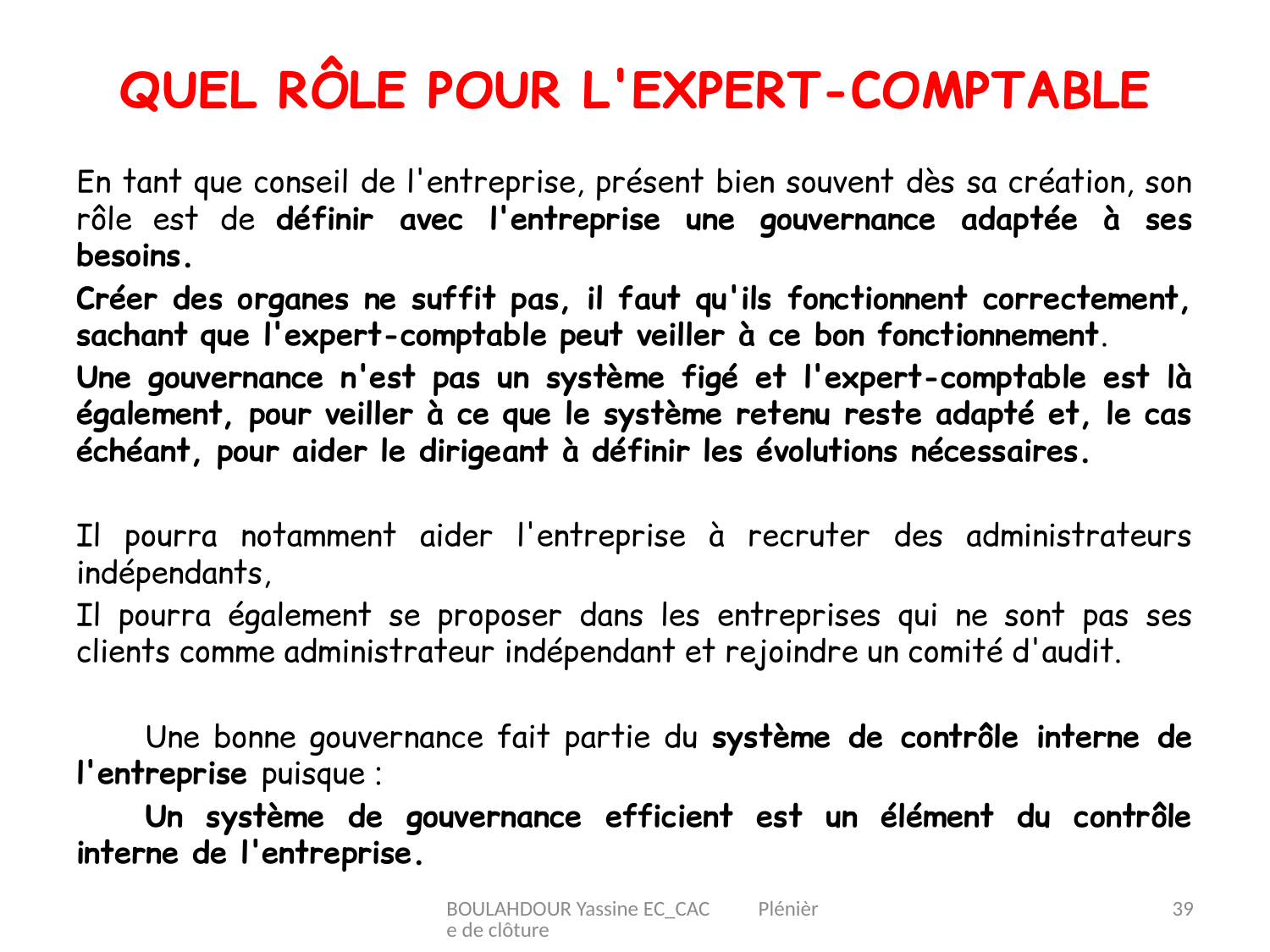

# Quel rôle pour l'expert-comptable
En tant que conseil de l'entreprise, présent bien souvent dès sa création, son rôle est de définir avec l'entreprise une gouvernance adaptée à ses besoins.
Créer des organes ne suffit pas, il faut qu'ils fonctionnent correctement, sachant que l'expert-comptable peut veiller à ce bon fonctionnement.
Une gouvernance n'est pas un système figé et l'expert-comptable est là également, pour veiller à ce que le système retenu reste adapté et, le cas échéant, pour aider le dirigeant à définir les évolutions nécessaires.

Il pourra notamment aider l'entreprise à recruter des administrateurs indépendants,
Il pourra également se proposer dans les entreprises qui ne sont pas ses clients comme administrateur indépendant et rejoindre un comité d'audit.

	Une bonne gouvernance fait partie du système de contrôle interne de l'entreprise puisque :
	Un système de gouvernance efficient est un élément du contrôle interne de l'entreprise.

BOULAHDOUR Yassine EC_CAC          Plénière de clôture
39